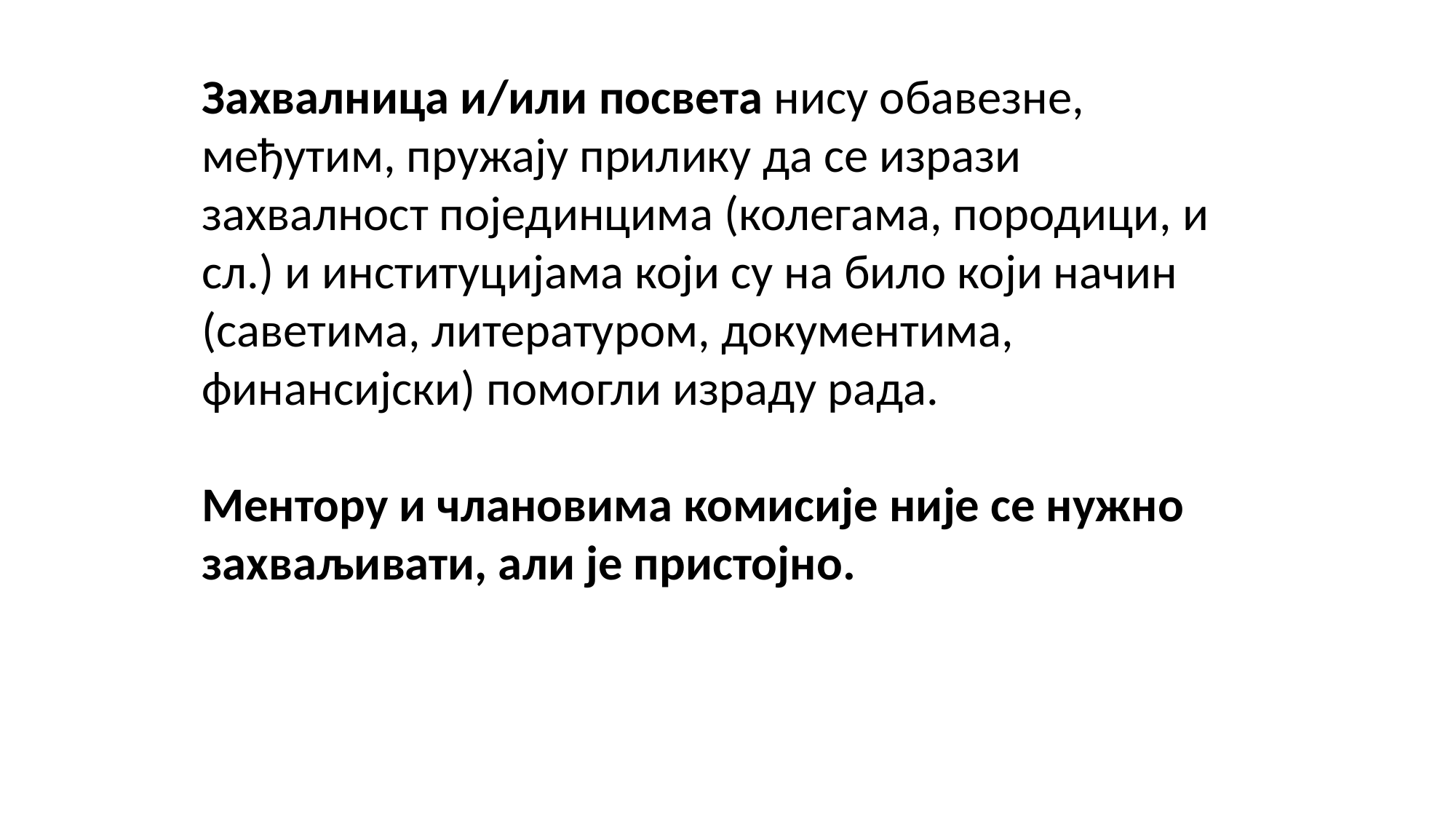

Захвалница и/или посвета нису обавезне, међутим, пружају прилику да се изрази захвалност појединцима (колегама, породици, и сл.) и институцијама који су на било који начин (саветима, литературом, документима, финансијски) помогли израду рада.

Ментору и члановима комисије није се нужно захваљивати, али је пристојно.